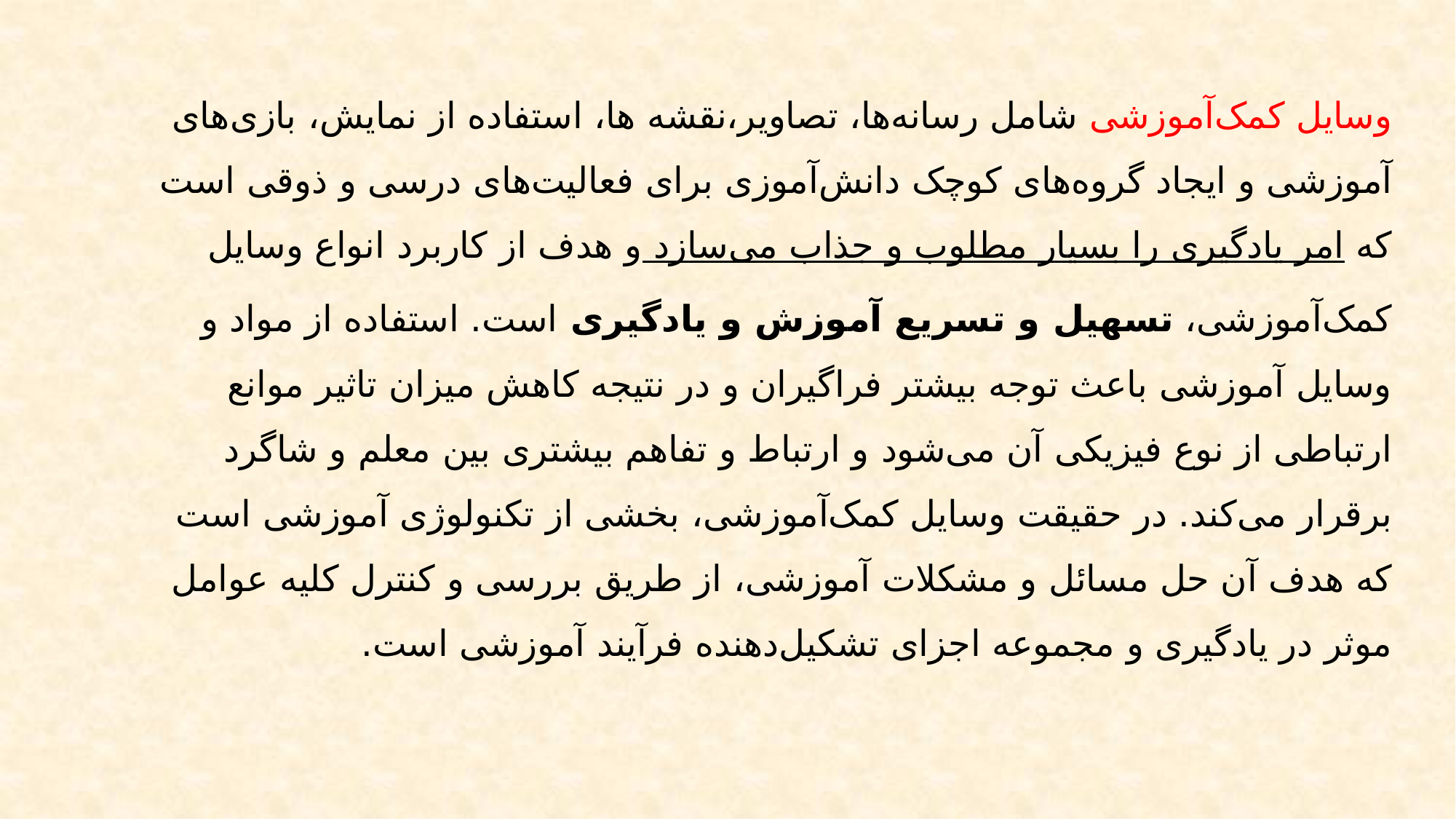

وسایل کمک‌آموزشی شامل رسانه‌ها، تصاویر،نقشه ها، استفاد‌ه از نمایش، بازی‌های آموزشی و ایجاد‌ گروه‌های کوچک د‌انش‌آموزی برای فعالیت‌های د‌رسی و ذوقی است که امر یاد‌گیری را بسیار مطلوب و جذاب می‌سازد‌ و هد‌ف از کاربرد‌ انواع وسایل کمک‌آموزشی، تسهیل و تسریع آموزش و یاد‌گیری است. استفاد‌ه از مواد‌ و وسایل آموزشی باعث توجه بیشتر فراگیران و د‌ر نتیجه کاهش میزان تاثیر موانع ارتباطی از نوع فیزیکی آن می‌شود‌ و ارتباط و تفاهم بیشتری بین معلم و شاگرد‌ برقرار می‌کند‌. د‌ر حقیقت وسایل کمک‌آموزشی، بخشی از تکنولوژی آموزشی است که هد‌ف آن حل مسائل و مشکلات آموزشی، از طریق بررسی و کنترل کلیه عوامل موثر د‌ر یاد‌گیری و مجموعه اجزای تشکیل‌د‌هند‌ه فرآیند‌ آموزشی است.